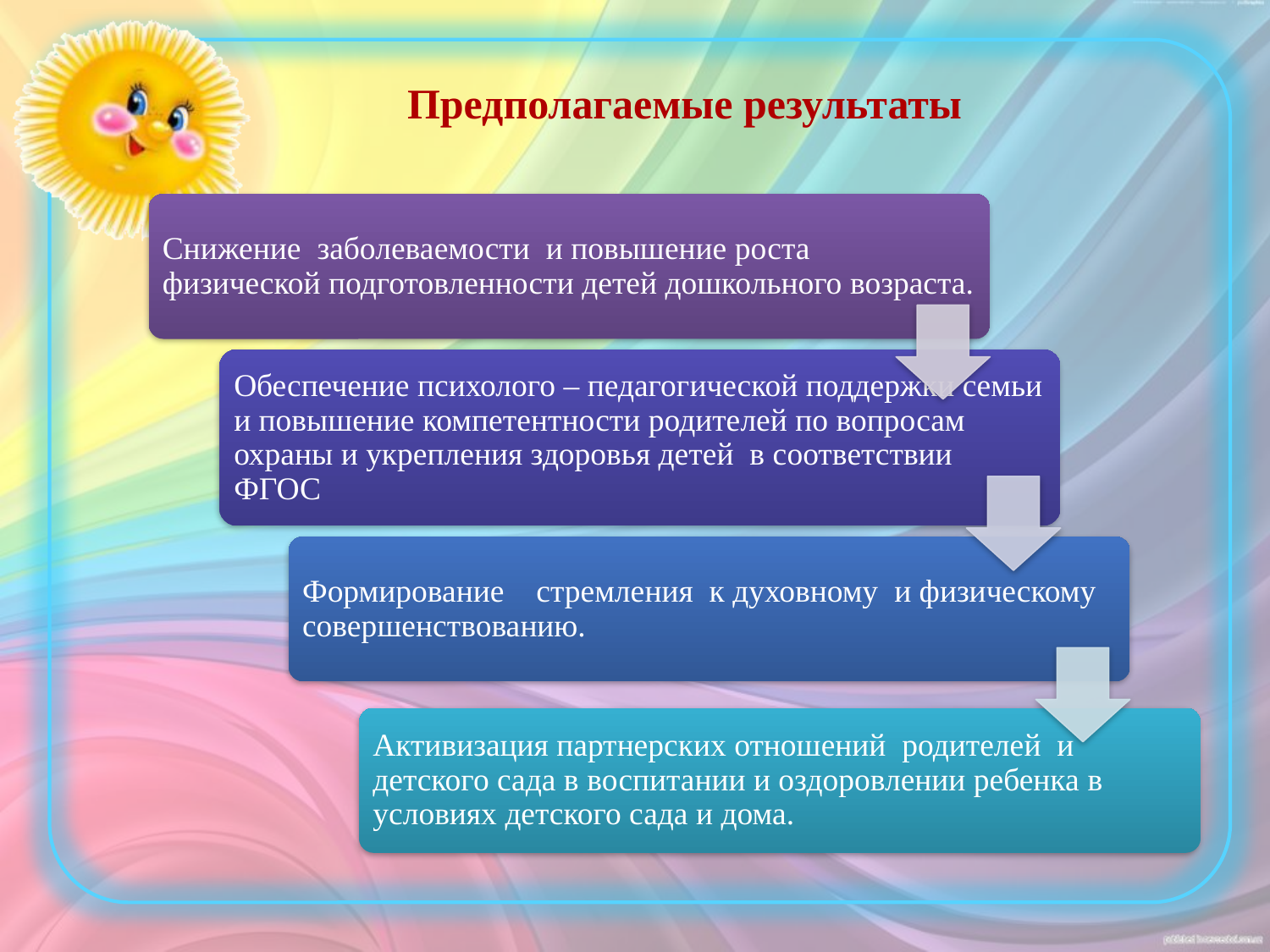

Предполагаемые результаты
Снижение  заболеваемости  и повышение роста физической подготовленности детей дошкольного возраста.
Обеспечение психолого – педагогической поддержки семьи и повышение компетентности родителей по вопросам охраны и укрепления здоровья детей  в соответствии ФГОС
Формирование    стремления  к духовному  и физическому совершенствованию.
Активизация партнерских отношений  родителей  и детского сада в воспитании и оздоровлении ребенка в условиях детского сада и дома.